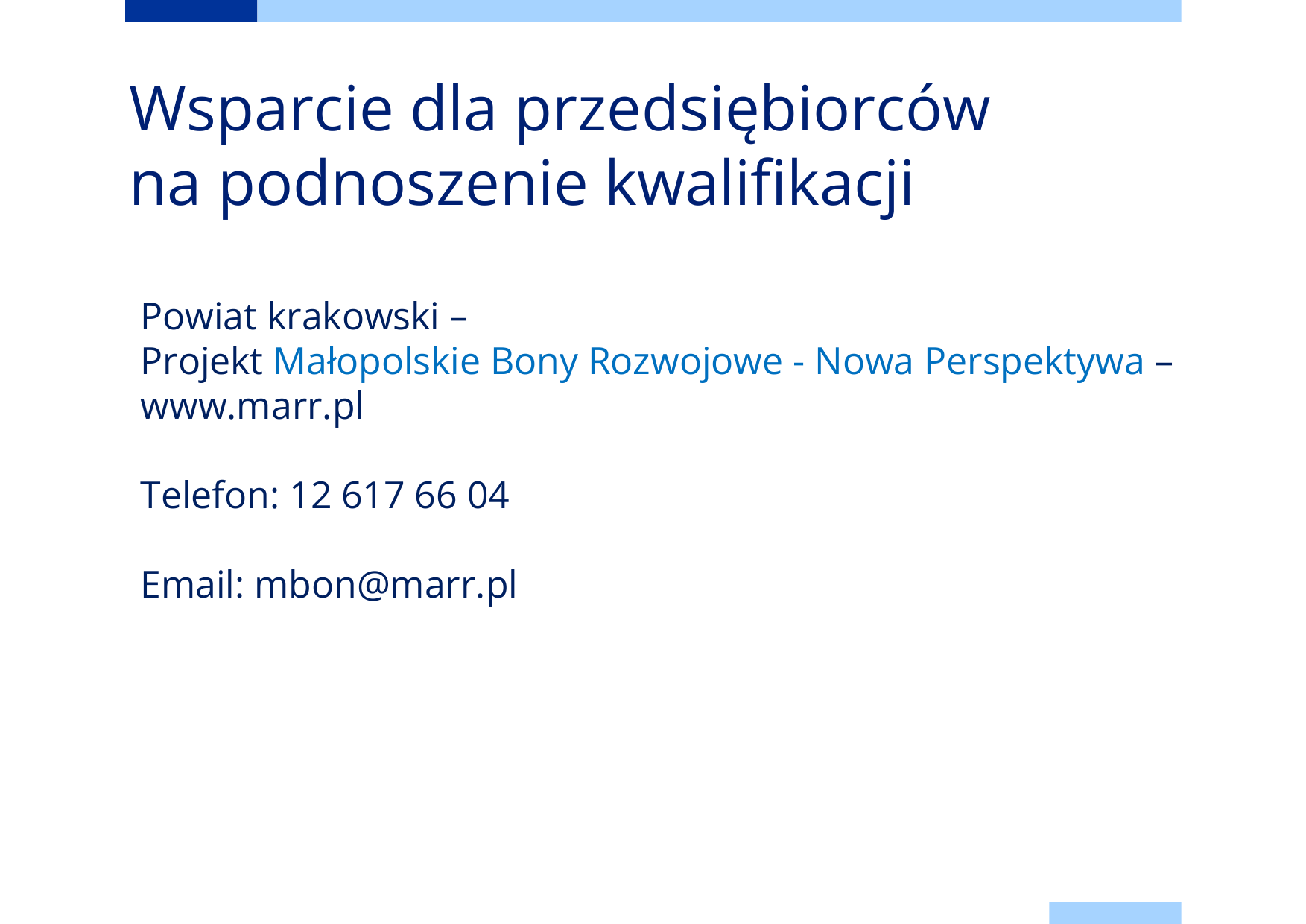

# Wsparcie dla przedsiębiorców na podnoszenie kwalifikacji
Powiat krakowski –
Projekt Małopolskie Bony Rozwojowe - Nowa Perspektywa – www.marr.pl

Telefon: 12 617 66 04

Email: mbon@marr.pl